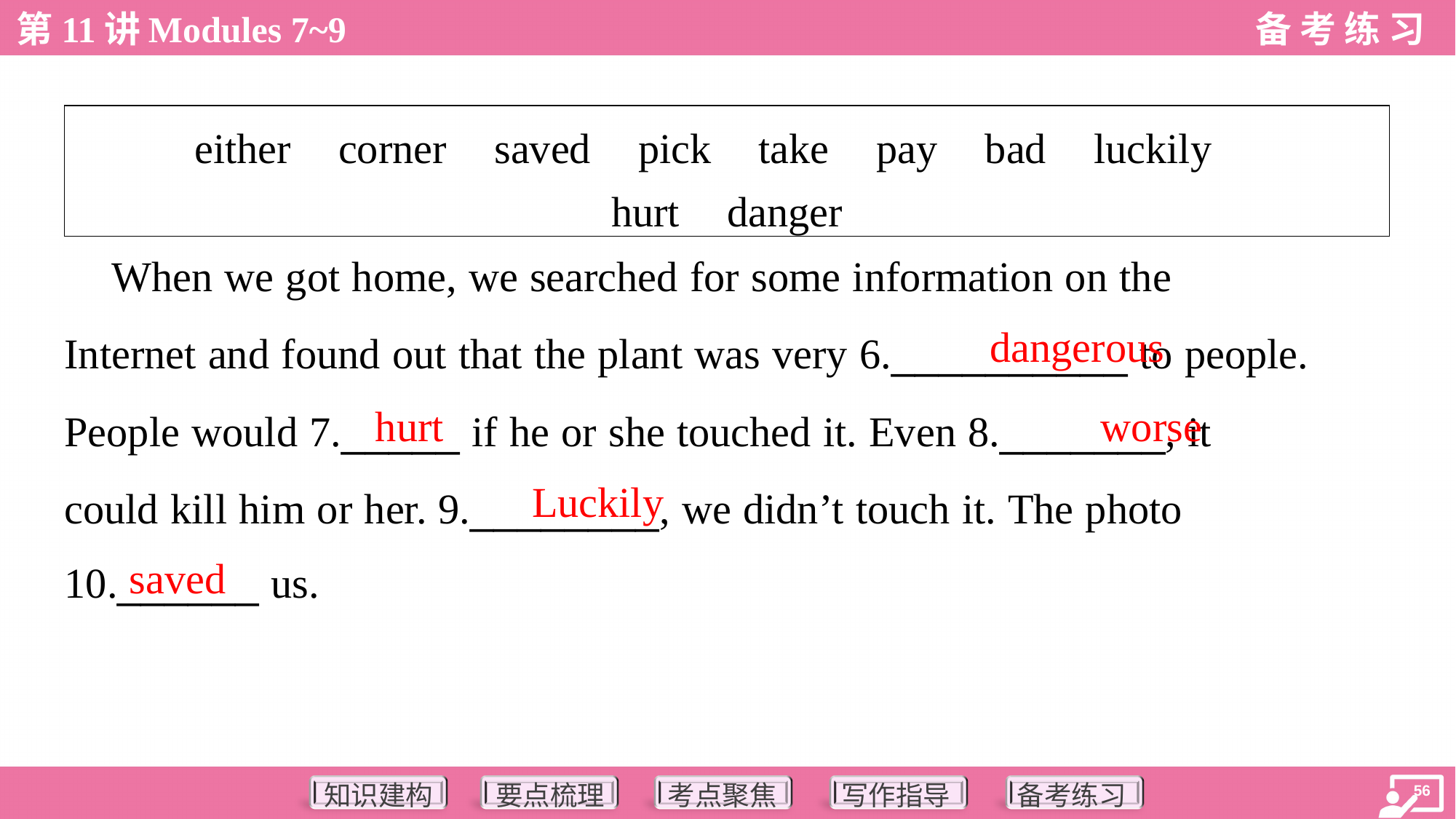

| either corner saved pick take pay bad luckily hurt danger |
| --- |
    When we got home, we searched for some information on the
Internet and found out that the plant was very 6.__________ to people.
People would 7._____ if he or she touched it. Even 8._______, it
could kill him or her. 9.________, we didn’t touch it. The photo
10.______ us.
dangerous
hurt
worse
Luckily
saved